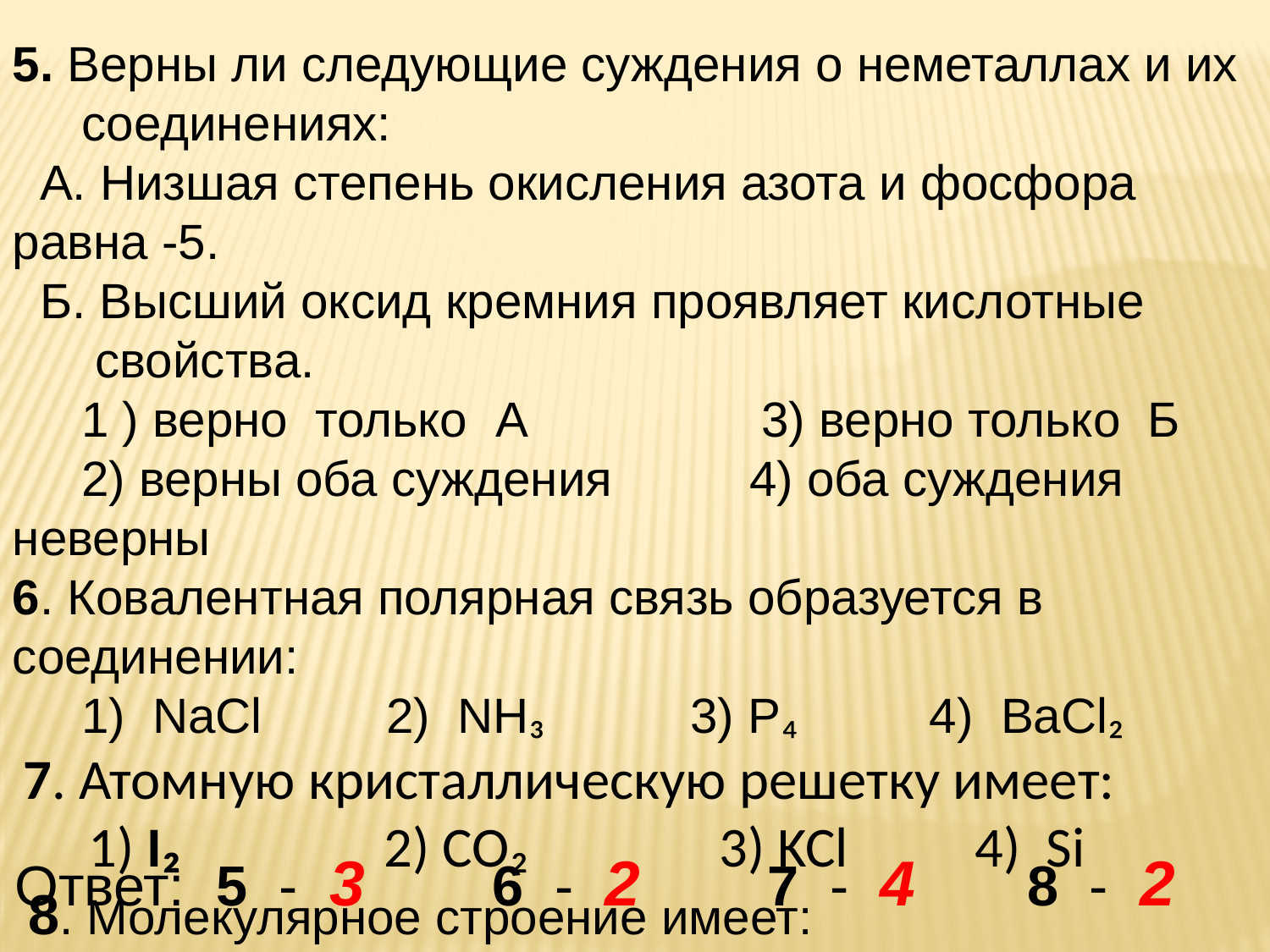

5. Верны ли следующие суждения о неметаллах и их
     соединениях:
  А. Низшая степень окисления азота и фосфора равна -5.
  Б. Высший оксид кремния проявляет кислотные
      свойства.
     1 ) верно  только  А                 3) верно только  Б
     2) верны оба суждения          4) оба суждения неверны
6. Ковалентная полярная связь образуется в соединении:
     1)  NaCl         2)  NH₃            3) P₄           4)  BaCl₂
 7. Атомную кристаллическую решетку имеет:
      1) I₂                2) CO₂               3) KCl          4)  Si
 8. Молекулярное строение имеет:
      1) Кремний     2) Сера      3) Бор      4) Цинк
Ответ:  5  -  3        6  -  2        7  -  4       8  -  2